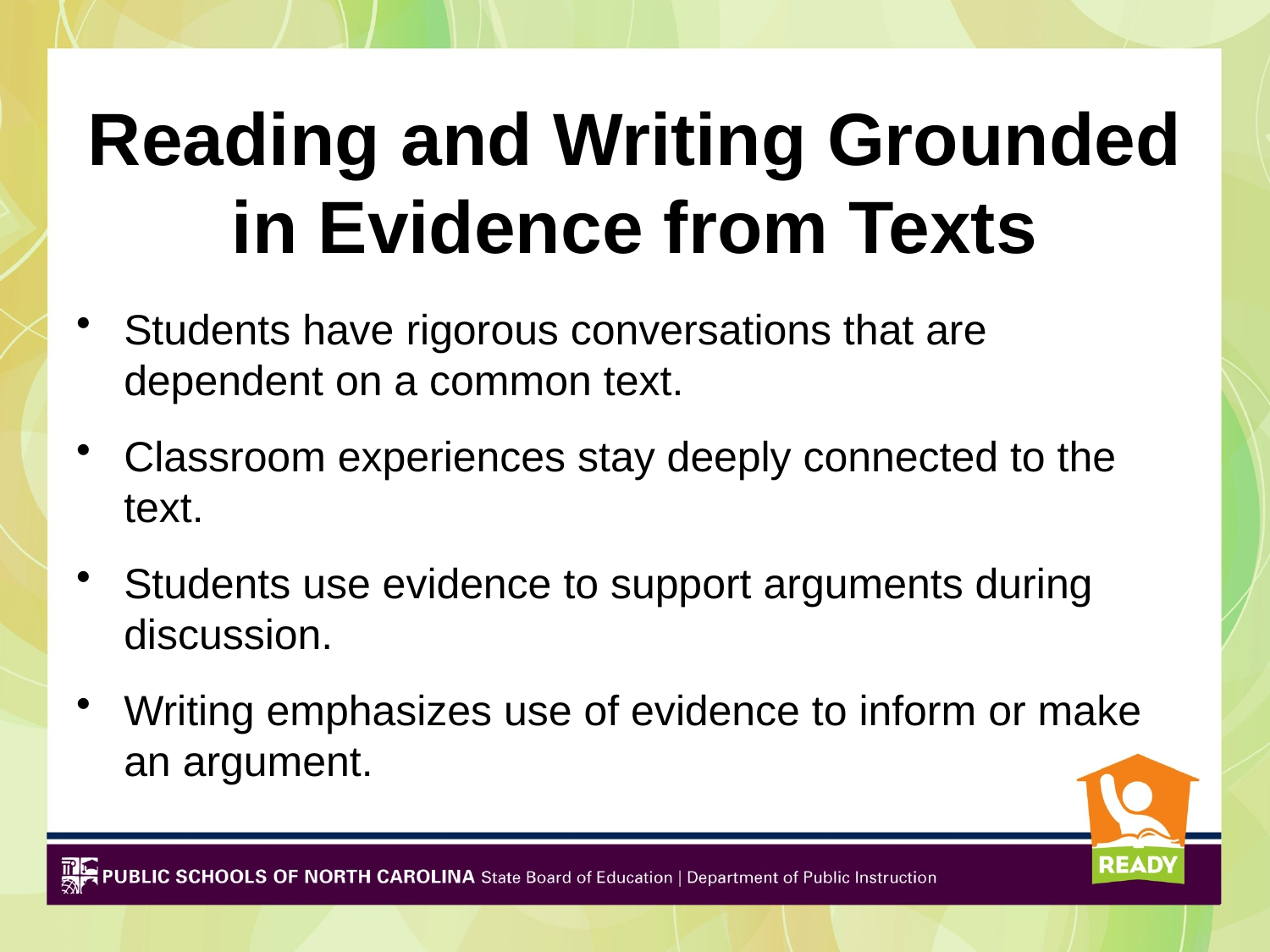

# Reading and Writing Grounded in Evidence from Texts
Students have rigorous conversations that are dependent on a common text.
Classroom experiences stay deeply connected to the text.
Students use evidence to support arguments during discussion.
Writing emphasizes use of evidence to inform or make an argument.